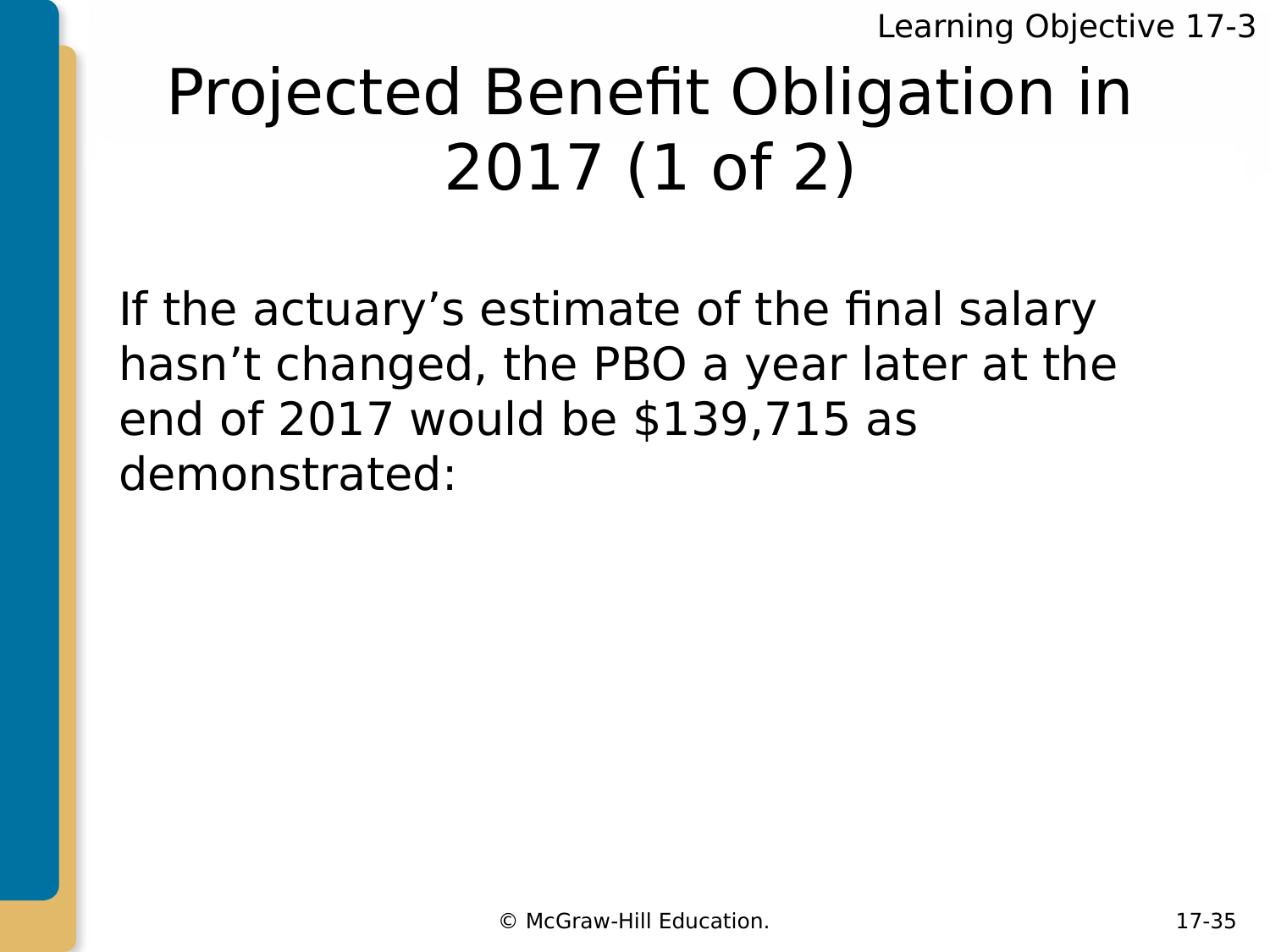

Learning Objective 17-3
# Projected Benefit Obligation in 2017 (1 of 2)
If the actuary’s estimate of the final salary hasn’t changed, the PBO a year later at the end of 2017 would be $139,715 as demonstrated: